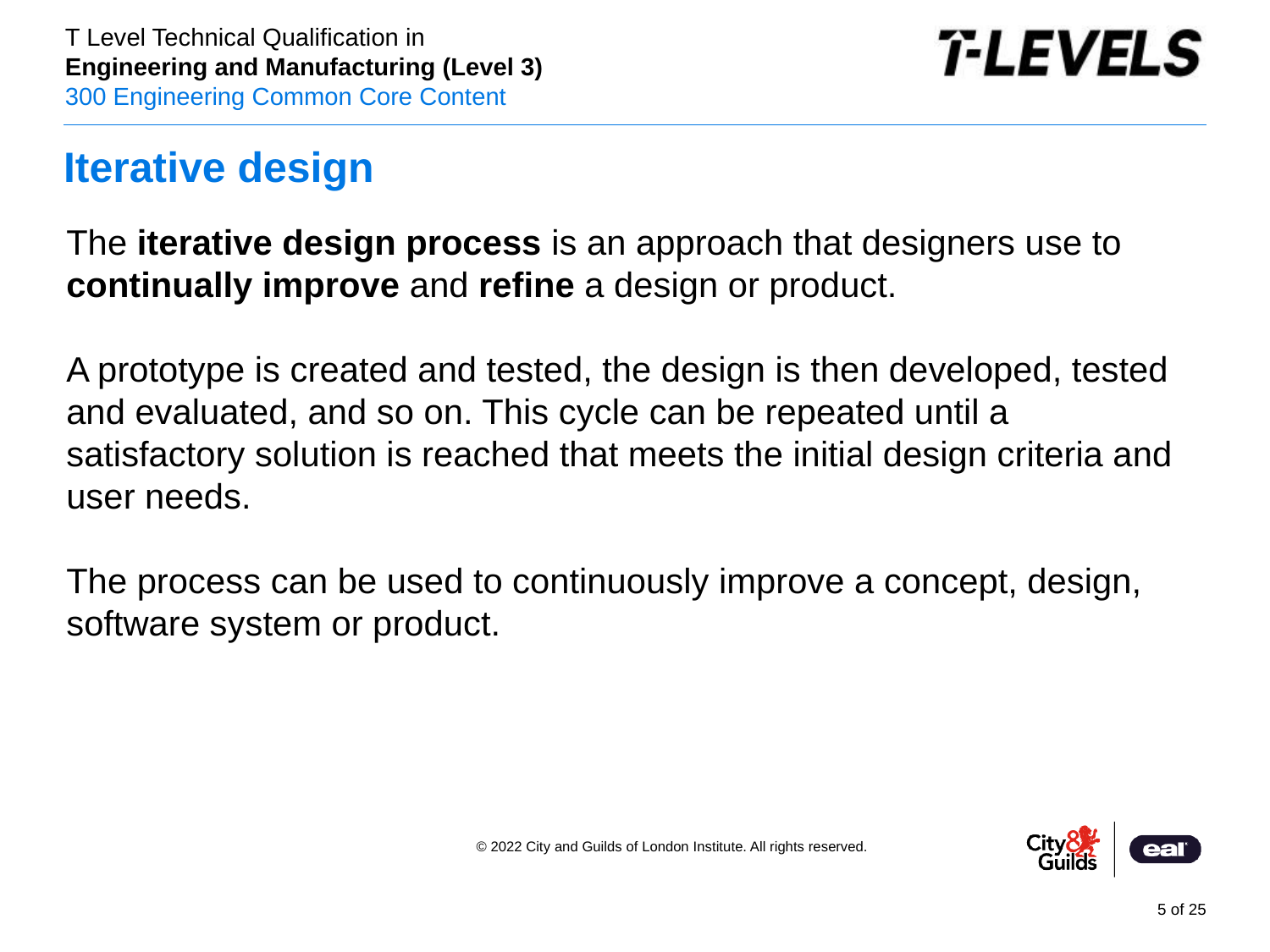

# Iterative design
The iterative design process is an approach that designers use to continually improve and refine a design or product.

A prototype is created and tested, the design is then developed, tested and evaluated, and so on. This cycle can be repeated until a satisfactory solution is reached that meets the initial design criteria and user needs.

The process can be used to continuously improve a concept, design, software system or product.